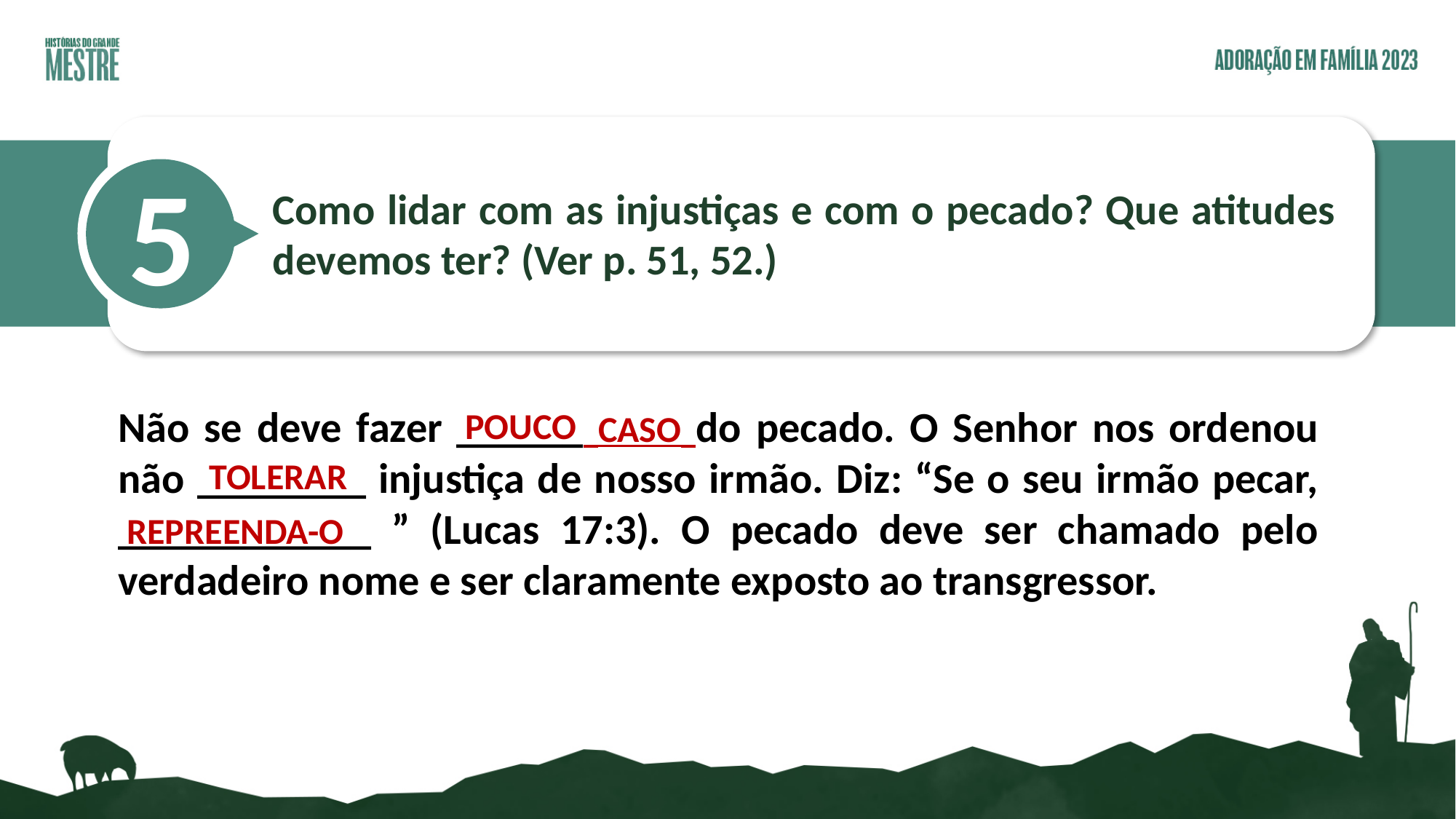

5
Como lidar com as injustiças e com o pecado? Que atitudes devemos ter? (Ver p. 51, 52.)
Não se deve fazer ______ CASO do pecado. O Senhor nos ordenou não ________ injustiça de nosso irmão. Diz: “Se o seu irmão pecar, ____________ ” (Lucas 17:3). O pecado deve ser chamado pelo verdadeiro nome e ser claramente exposto ao transgressor.
POUCO
TOLERAR
REPREENDA-O